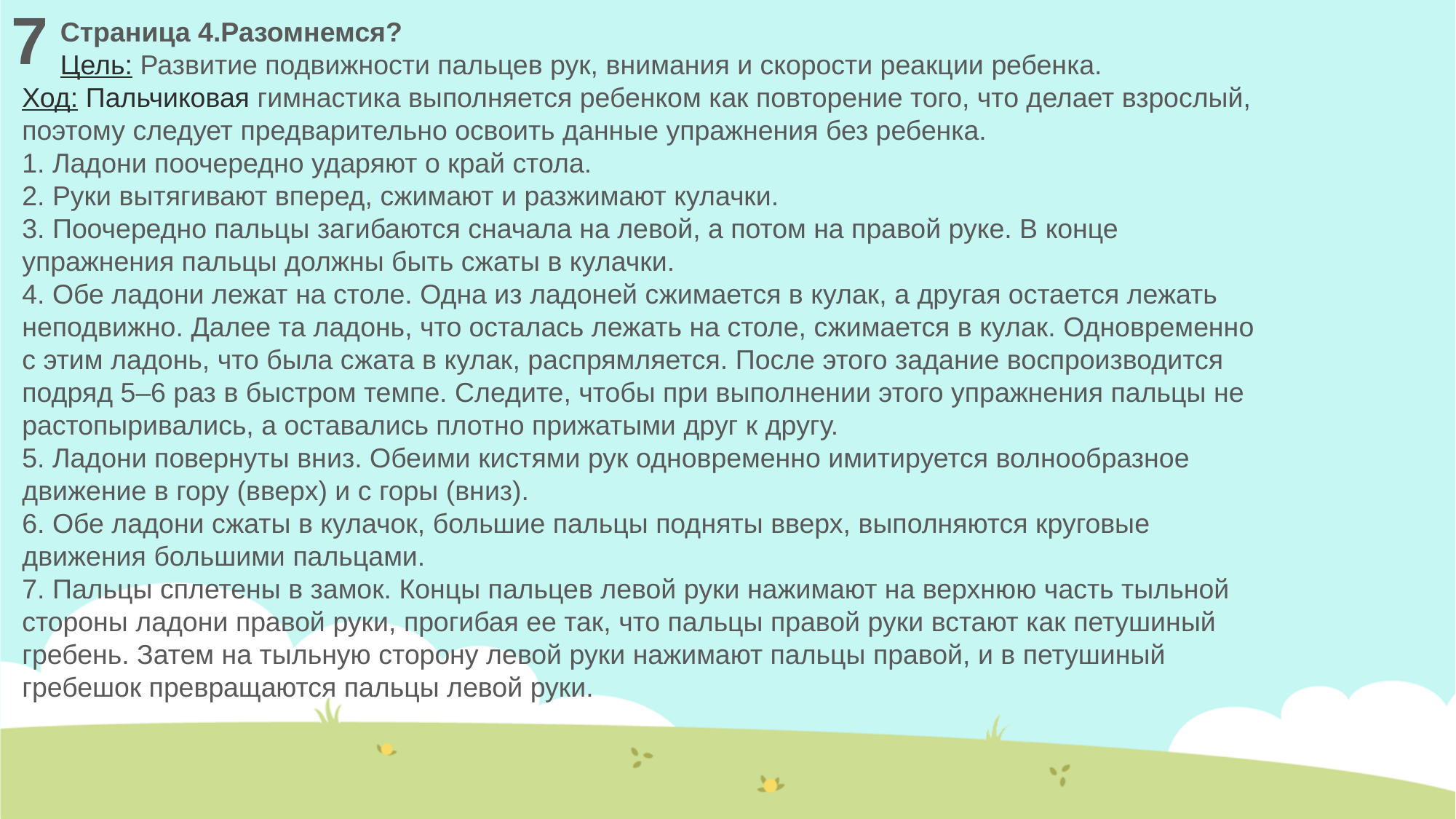

7
     Страница 4.Разомнемся?
     Цель: Развитие подвижности пальцев рук, внимания и скорости реакции ребенка.
Ход: Пальчиковая гимнастика выполняется ребенком как повторение того, что делает взрослый, поэтому следует предварительно освоить данные упражнения без ребенка.
1. Ладони поочередно ударяют о край стола.
2. Руки вытягивают вперед, сжимают и разжимают кулачки.
3. Поочередно пальцы загибаются сначала на левой, а потом на правой руке. В конце упражнения пальцы должны быть сжаты в кулачки.
4. Обе ладони лежат на столе. Одна из ладоней сжимается в кулак, а другая остается лежать неподвижно. Далее та ладонь, что осталась лежать на столе, сжимается в кулак. Одновременно с этим ладонь, что была сжата в кулак, распрямляется. После этого задание воспроизводится подряд 5–6 раз в быстром темпе. Следите, чтобы при выполнении этого упражнения пальцы не растопыривались, а оставались плотно прижатыми друг к другу.
5. Ладони повернуты вниз. Обеими кистями рук одновременно имитируется волнообразное движение в гору (вверх) и с горы (вниз).
6. Обе ладони сжаты в кулачок, большие пальцы подняты вверх, выполняются круговые движения большими пальцами.
7. Пальцы сплетены в замок. Концы пальцев левой руки нажимают на верхнюю часть тыльной стороны ладони правой руки, прогибая ее так, что пальцы правой руки встают как петушиный гребень. Затем на тыльную сторону левой руки нажимают пальцы правой, и в петушиный гребешок превращаются пальцы левой руки.